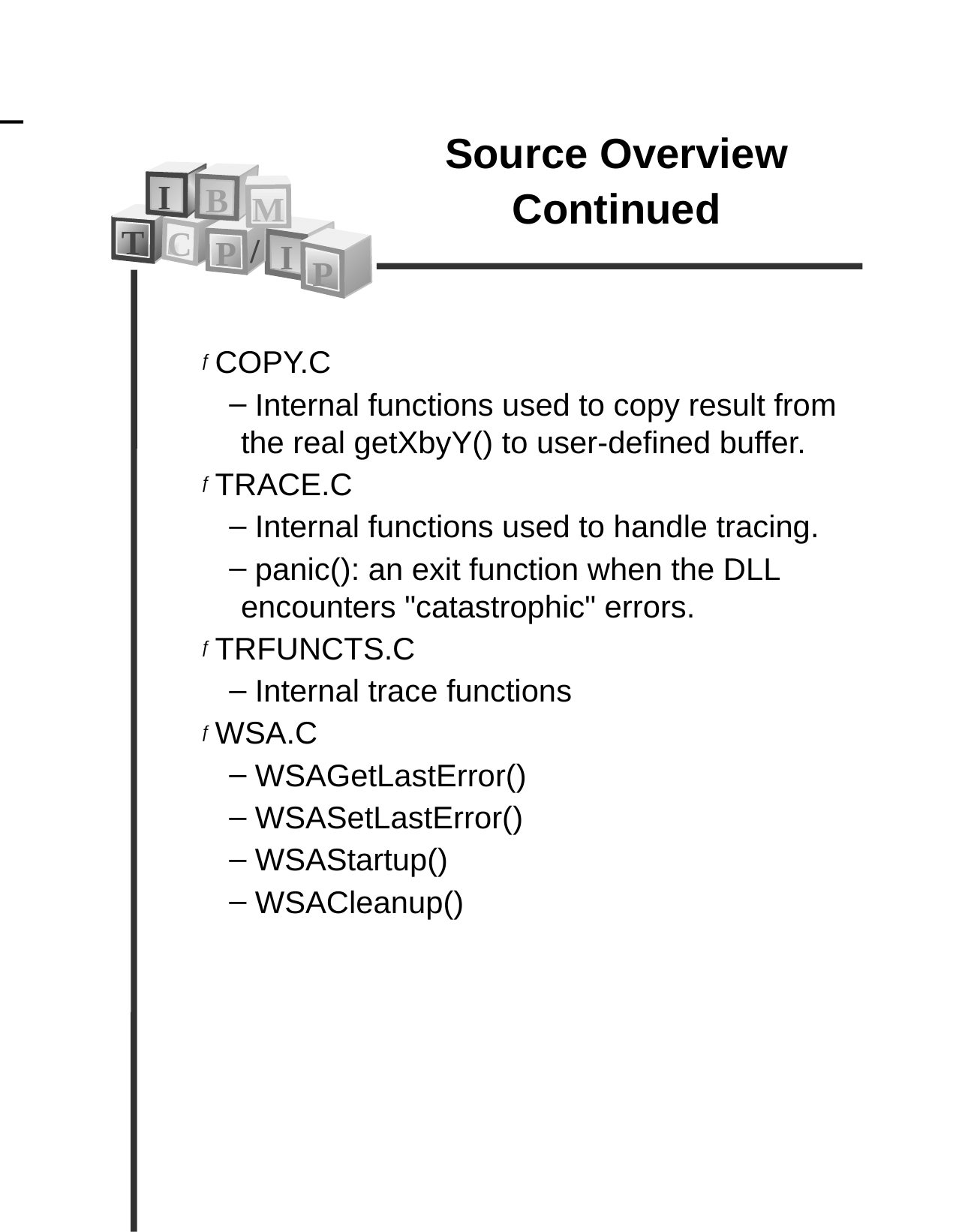

Source Overview
Continued

I

B

M

T
C

/

P

I

P

COPY.C
 Internal functions used to copy result from the real getXbyY() to user-defined buffer.
TRACE.C
 Internal functions used to handle tracing.
 panic(): an exit function when the DLL encounters "catastrophic" errors.
TRFUNCTS.C
 Internal trace functions
WSA.C
 WSAGetLastError()
 WSASetLastError()
 WSAStartup()
 WSACleanup()